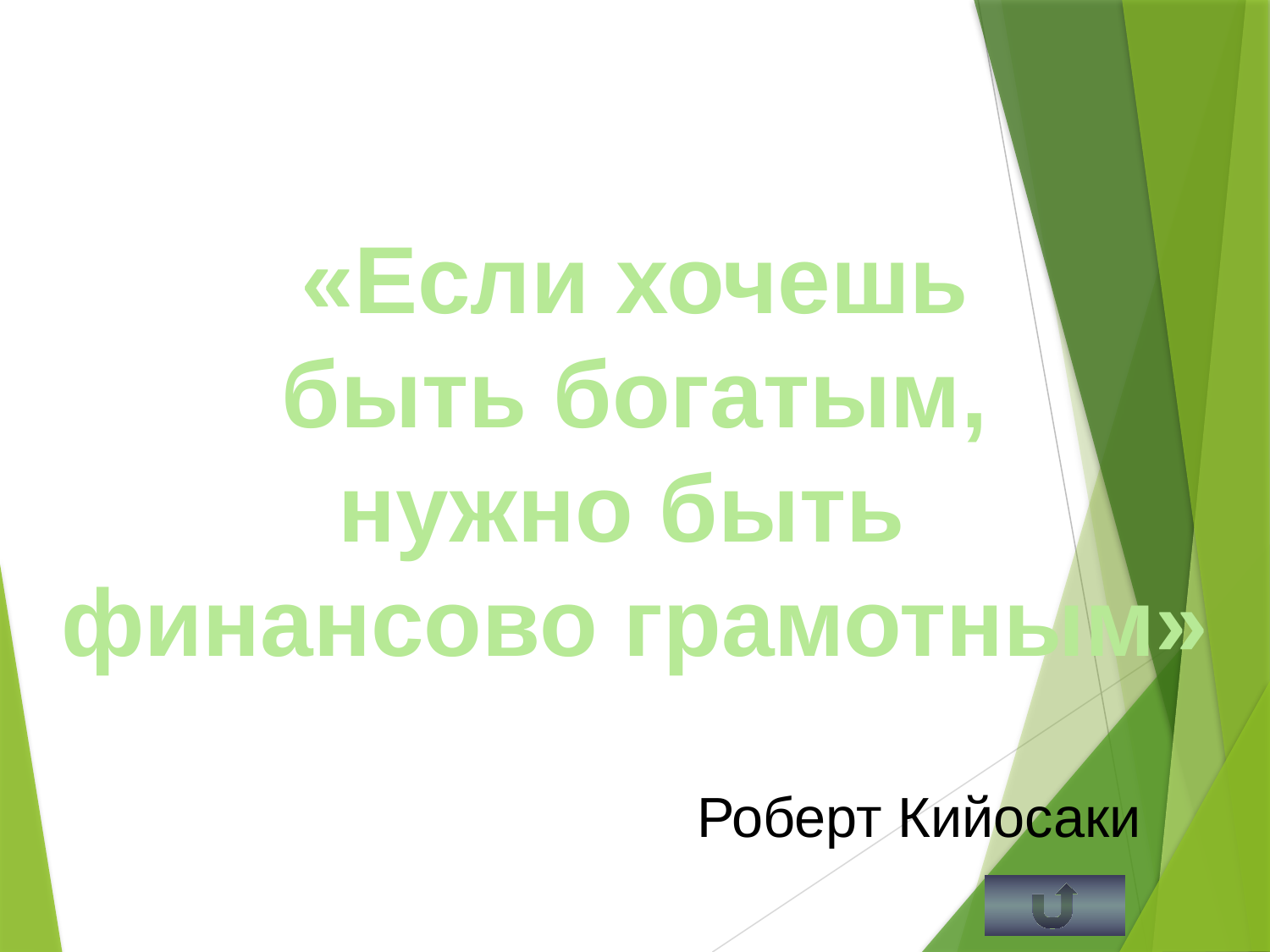

«Если хочешь
 быть богатым,
нужно быть
финансово грамотным»
Роберт Кийосаки